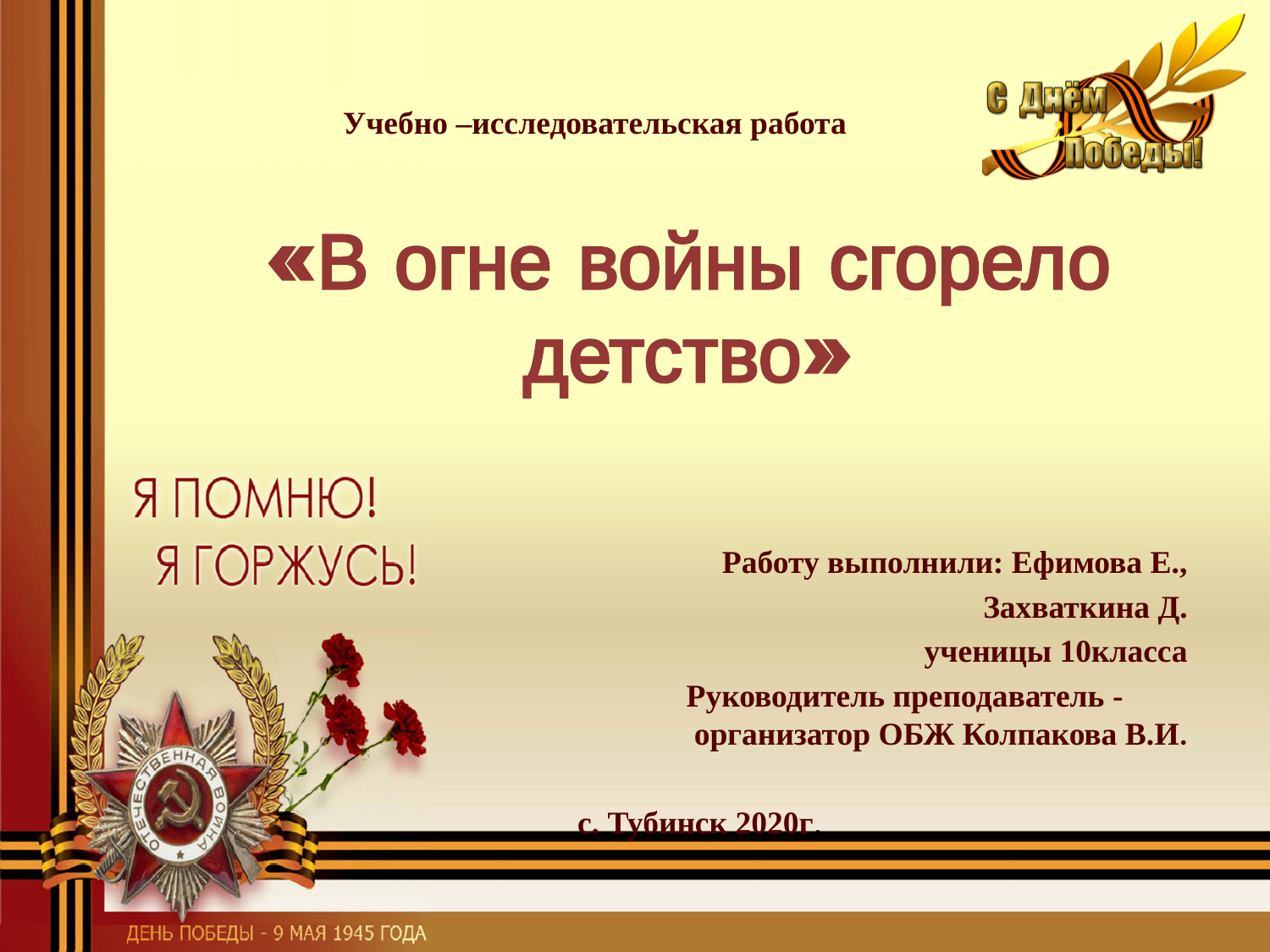

Учебно –исследовательская работа
# «В огне войны сгорело детство»
Работу выполнили: Ефимова Е.,
Захваткина Д.
ученицы 10класса
                 Руководитель преподаватель -         организатор ОБЖ Колпакова В.И.
с. Тубинск 2020г.